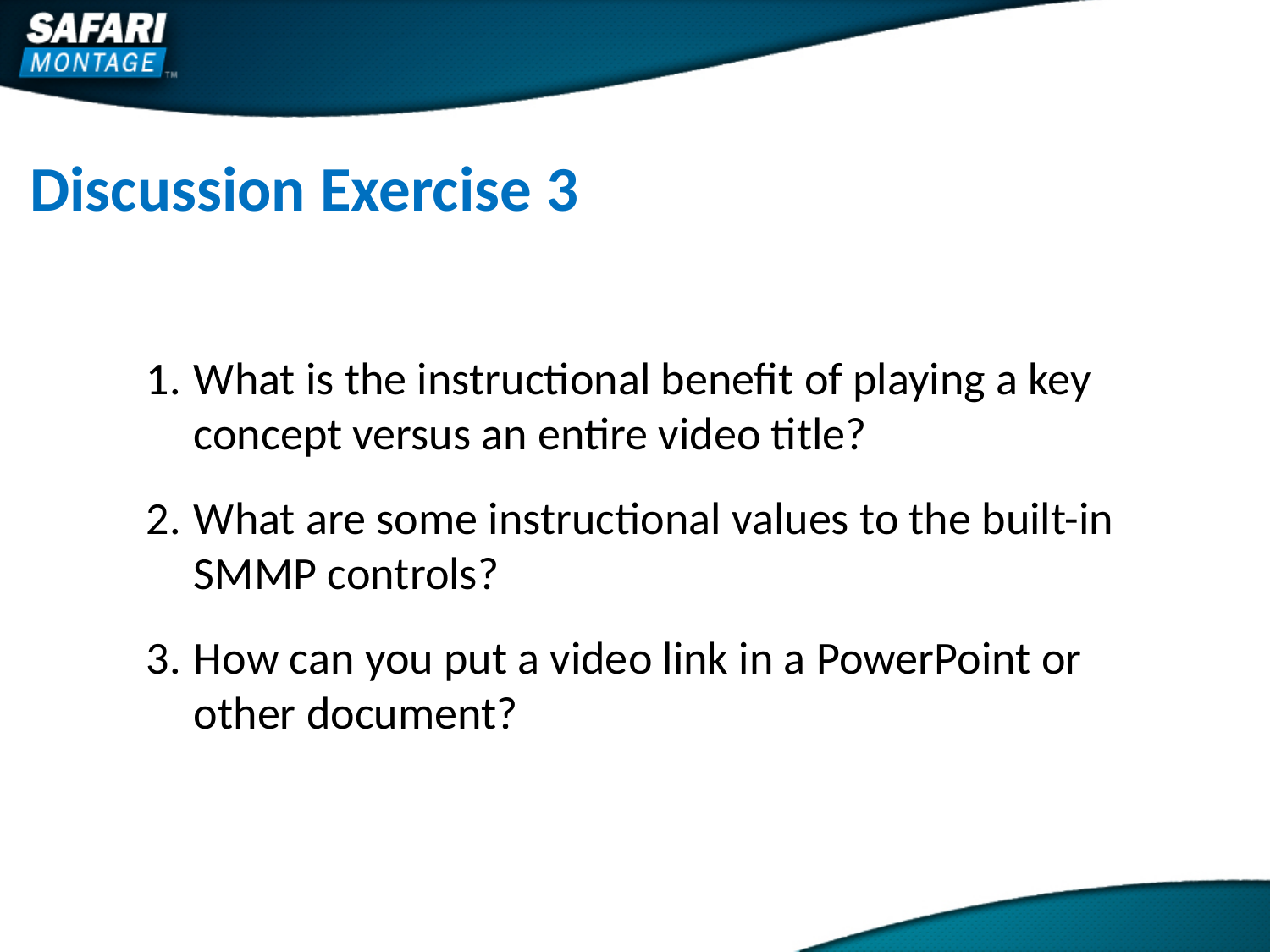

Discussion Exercise 3
What is the instructional benefit of playing a key concept versus an entire video title?
What are some instructional values to the built-in SMMP controls?
How can you put a video link in a PowerPoint or other document?